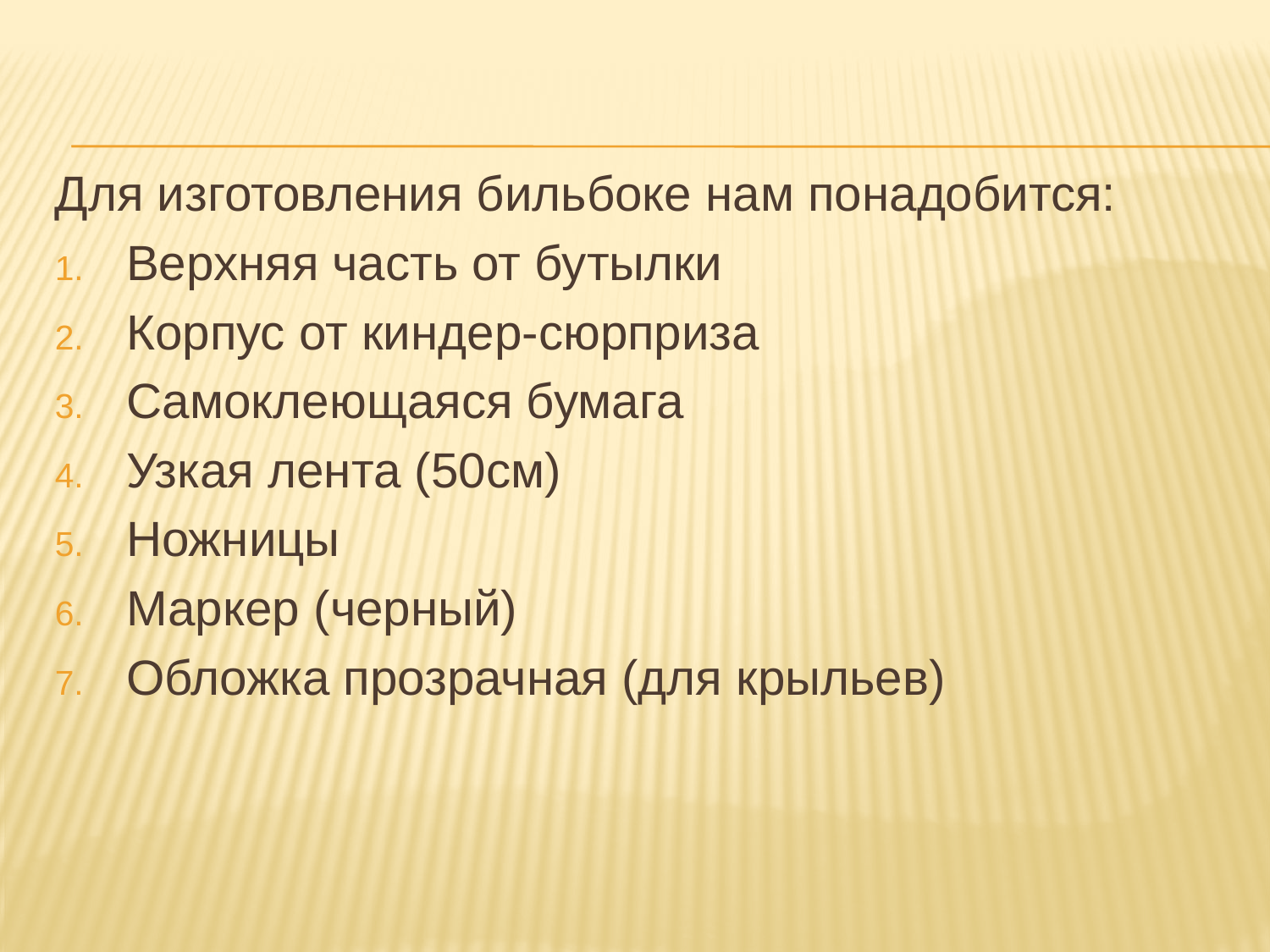

Для изготовления бильбоке нам понадобится:
Верхняя часть от бутылки
Корпус от киндер-сюрприза
Самоклеющаяся бумага
Узкая лента (50см)
Ножницы
Маркер (черный)
Обложка прозрачная (для крыльев)